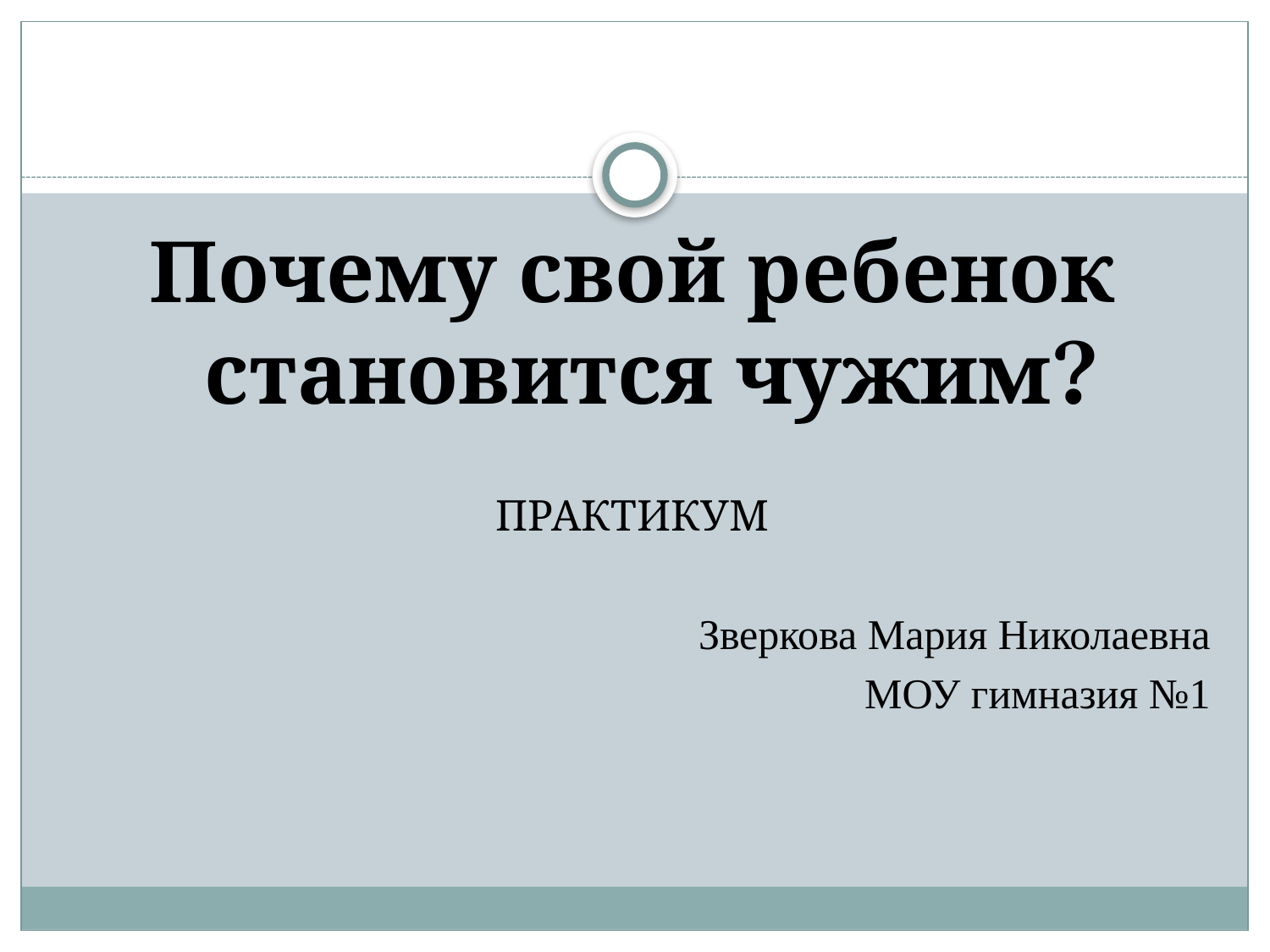

#
Почему свой ребенок становится чужим?

ПРАКТИКУМ

Зверкова Мария Николаевна
МОУ гимназия №1